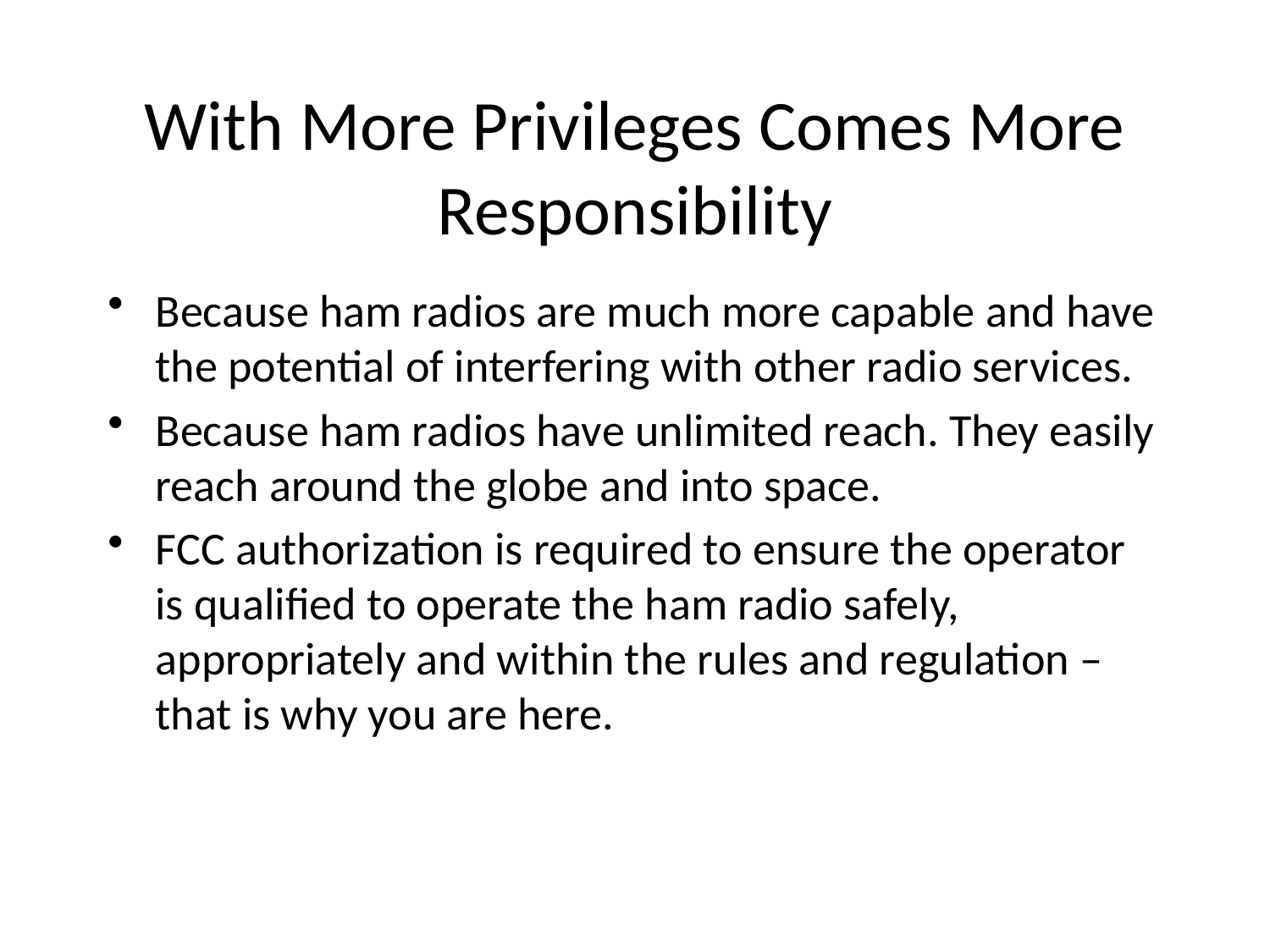

With More Privileges Comes More Responsibility
Because ham radios are much more capable and have the potential of interfering with other radio services.
Because ham radios have unlimited reach. They easily reach around the globe and into space.
FCC authorization is required to ensure the operator is qualified to operate the ham radio safely, appropriately and within the rules and regulation – that is why you are here.